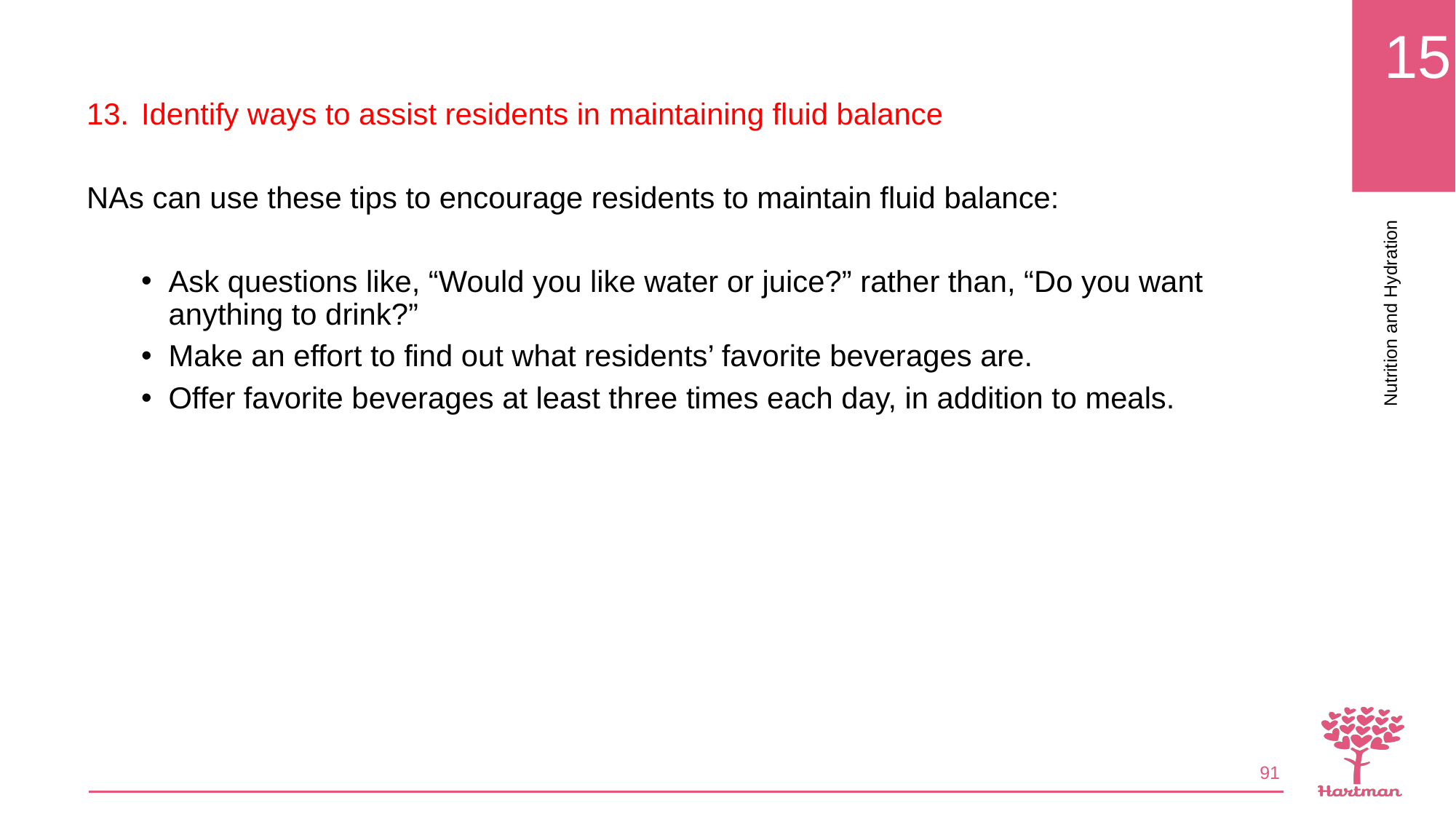

Identify ways to assist residents in maintaining fluid balance

NAs can use these tips to encourage residents to maintain fluid balance:

Ask questions like, “Would you like water or juice?” rather than, “Do you want anything to drink?”
Make an effort to find out what residents’ favorite beverages are.
Offer favorite beverages at least three times each day, in addition to meals.

91